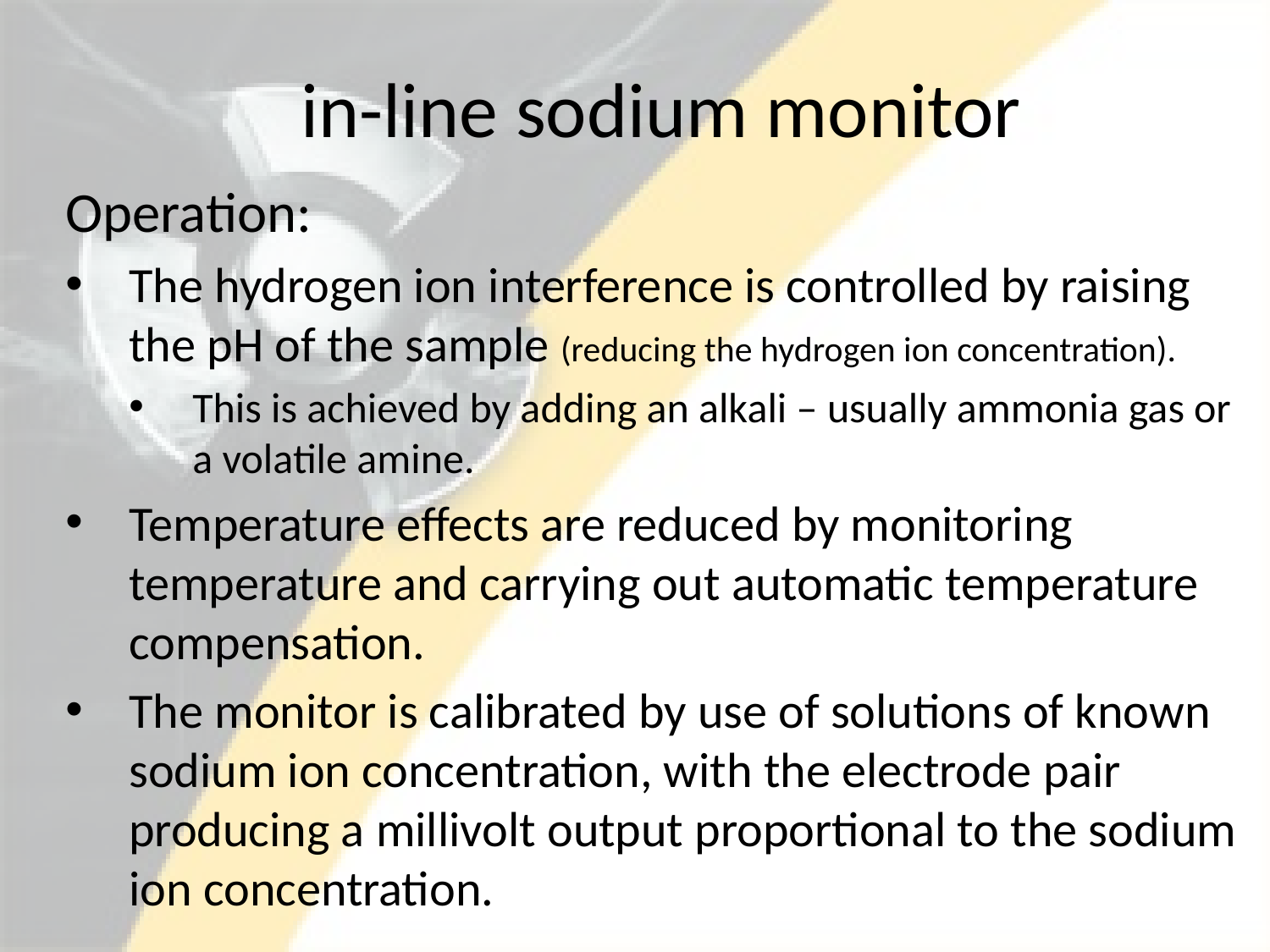

# in-line sodium monitor
Operation:
The hydrogen ion interference is controlled by raising the pH of the sample (reducing the hydrogen ion concentration).
This is achieved by adding an alkali – usually ammonia gas or a volatile amine.
Temperature effects are reduced by monitoring temperature and carrying out automatic temperature compensation.
The monitor is calibrated by use of solutions of known sodium ion concentration, with the electrode pair producing a millivolt output proportional to the sodium ion concentration.